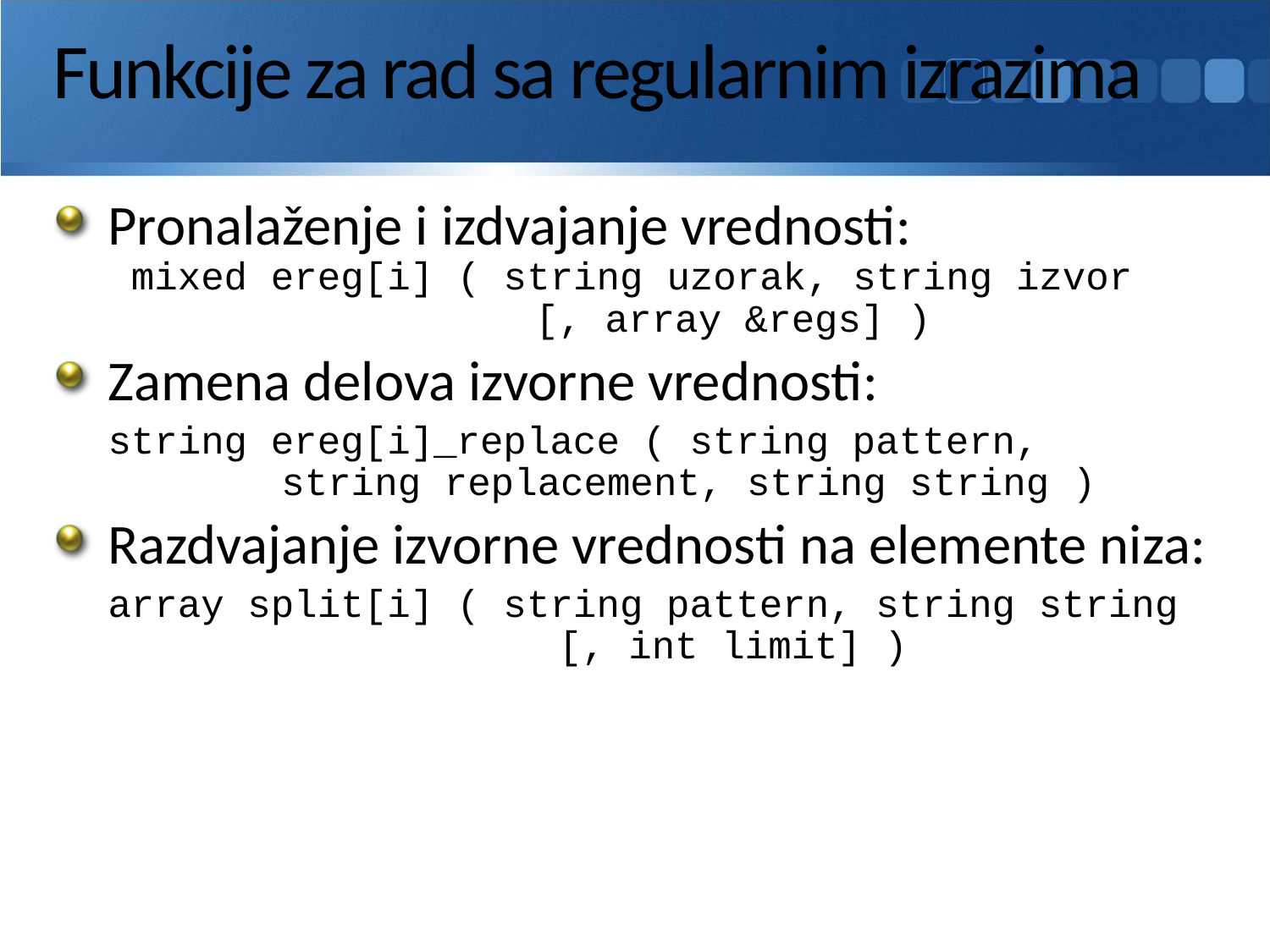

# Funkcije za rad sa regularnim izrazima
Pronalaženje i izdvajanje vrednosti:
 mixed ereg[i] ( string uzorak, string izvor
			  [, array &regs] )
Zamena delova izvorne vrednosti:
	string ereg[i]_replace ( string pattern,
	  string replacement, string string )
Razdvajanje izvorne vrednosti na elemente niza:
	array split[i] ( string pattern, string string 			   [, int limit] )